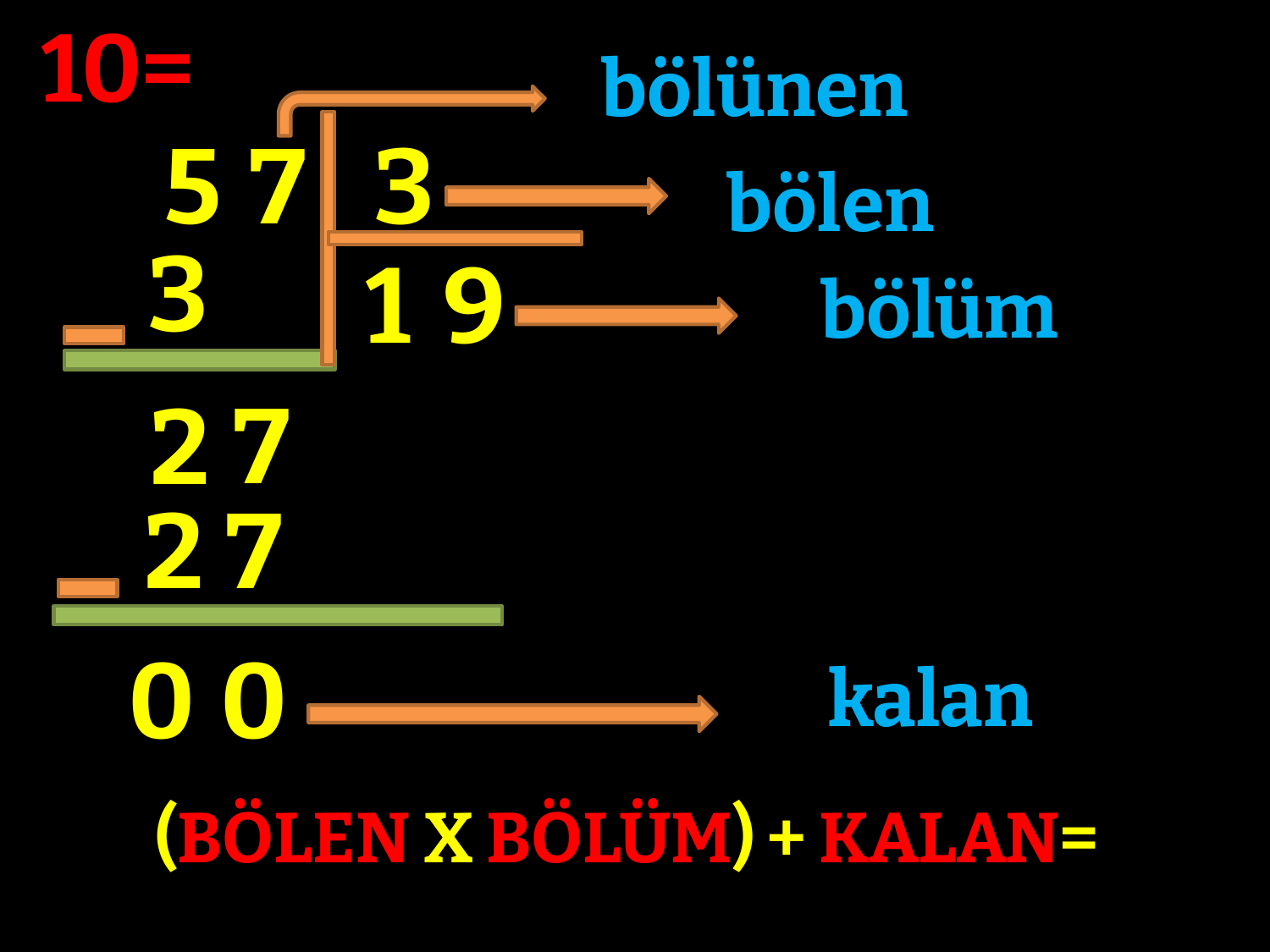

10=
bölünen

7
5
3
bölen

3
1
9
bölüm
#

7
2
2
7

0
0
kalan

(BÖLEN X BÖLÜM) + KALAN=